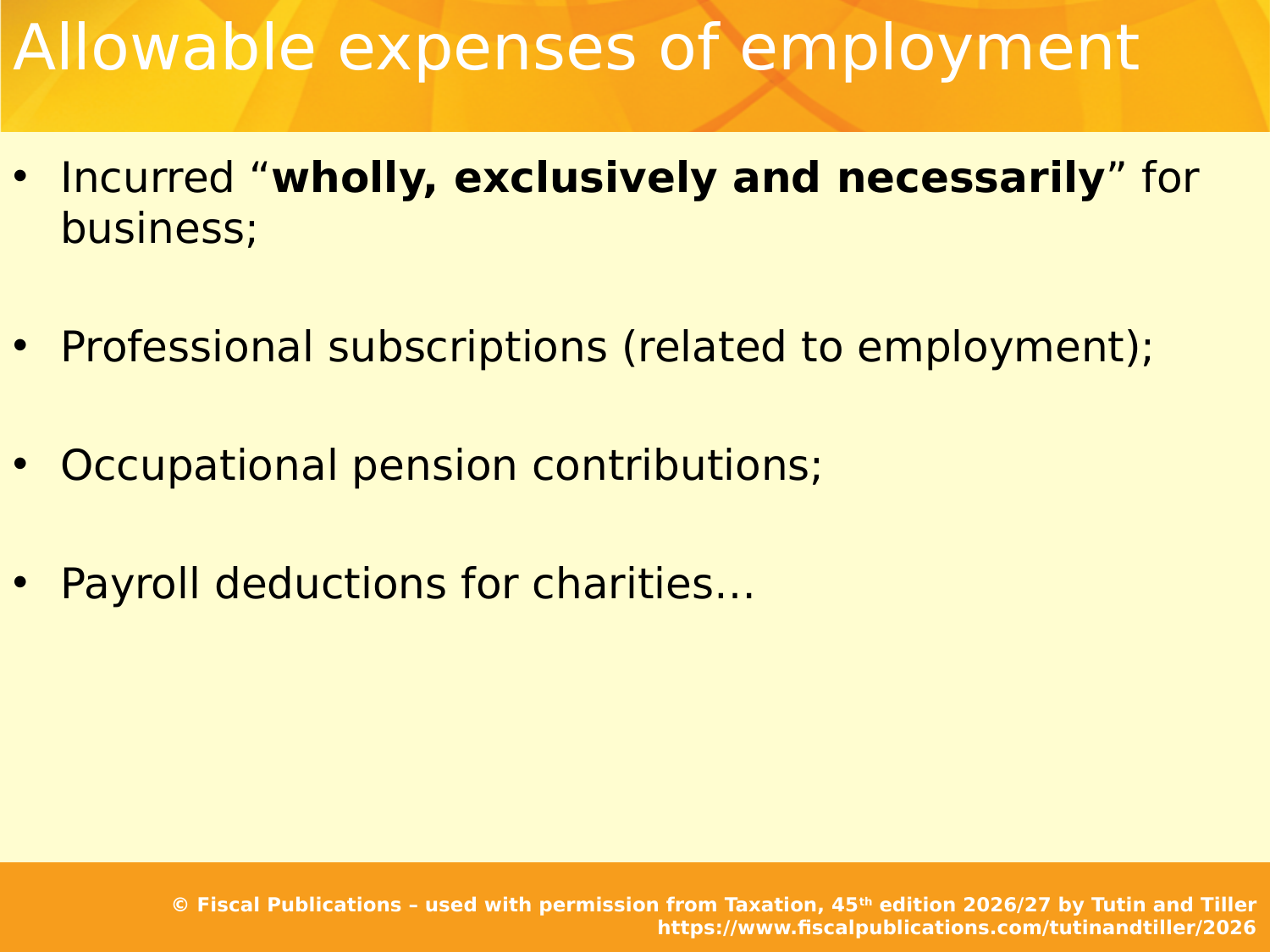

Allowable expenses of employment

Incurred “wholly, exclusively and necessarily” for business;

Professional subscriptions (related to employment);

Occupational pension contributions;

Payroll deductions for charities…